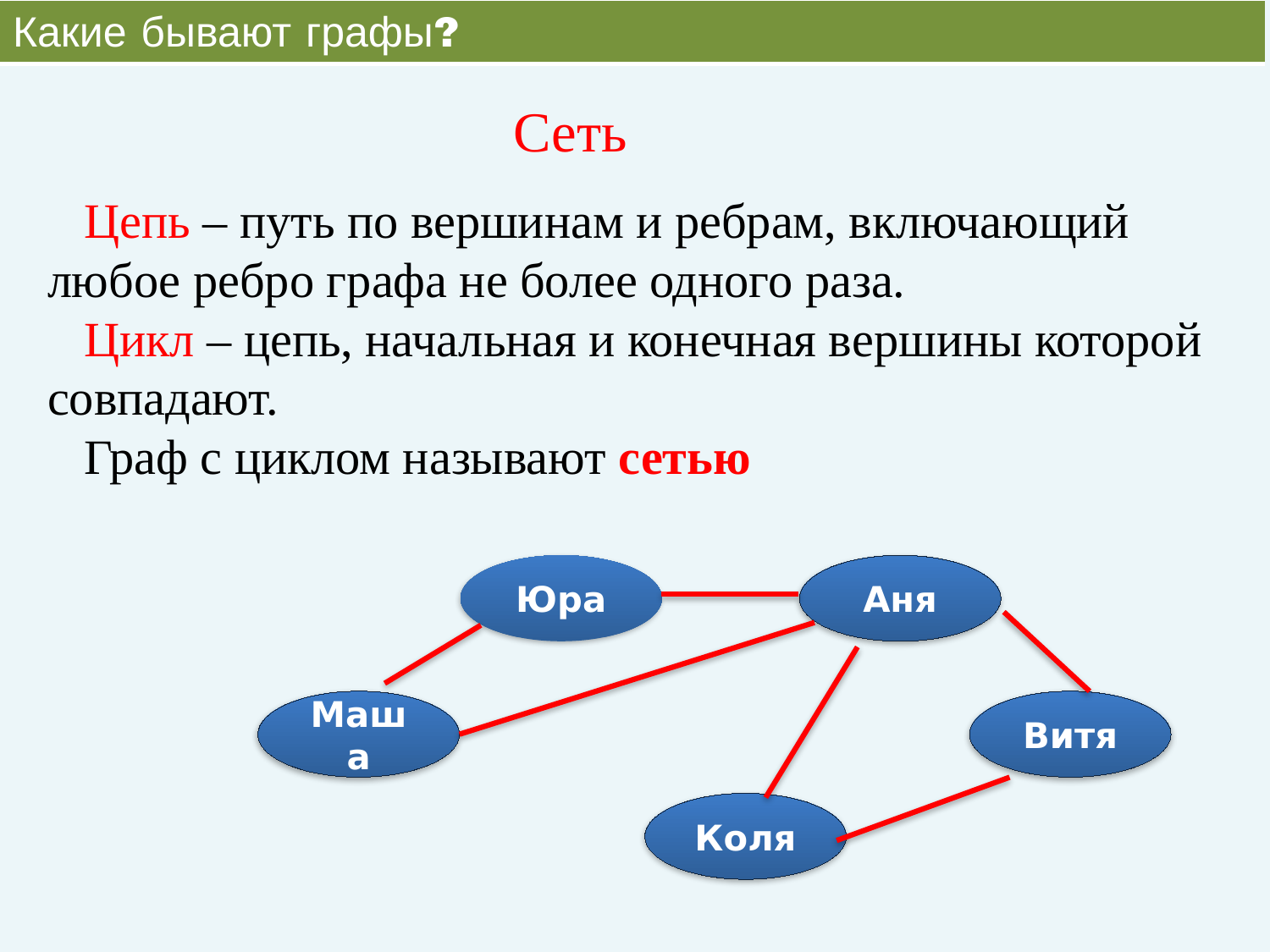

Какие бывают графы?

Сеть
   Цепь – путь по вершинам и ребрам, включающий любое ребро графа не более одного раза.
   Цикл – цепь, начальная и конечная вершины которой совпадают.
   Граф с циклом называют сетью
Юра
Аня
Маша
Витя
Коля